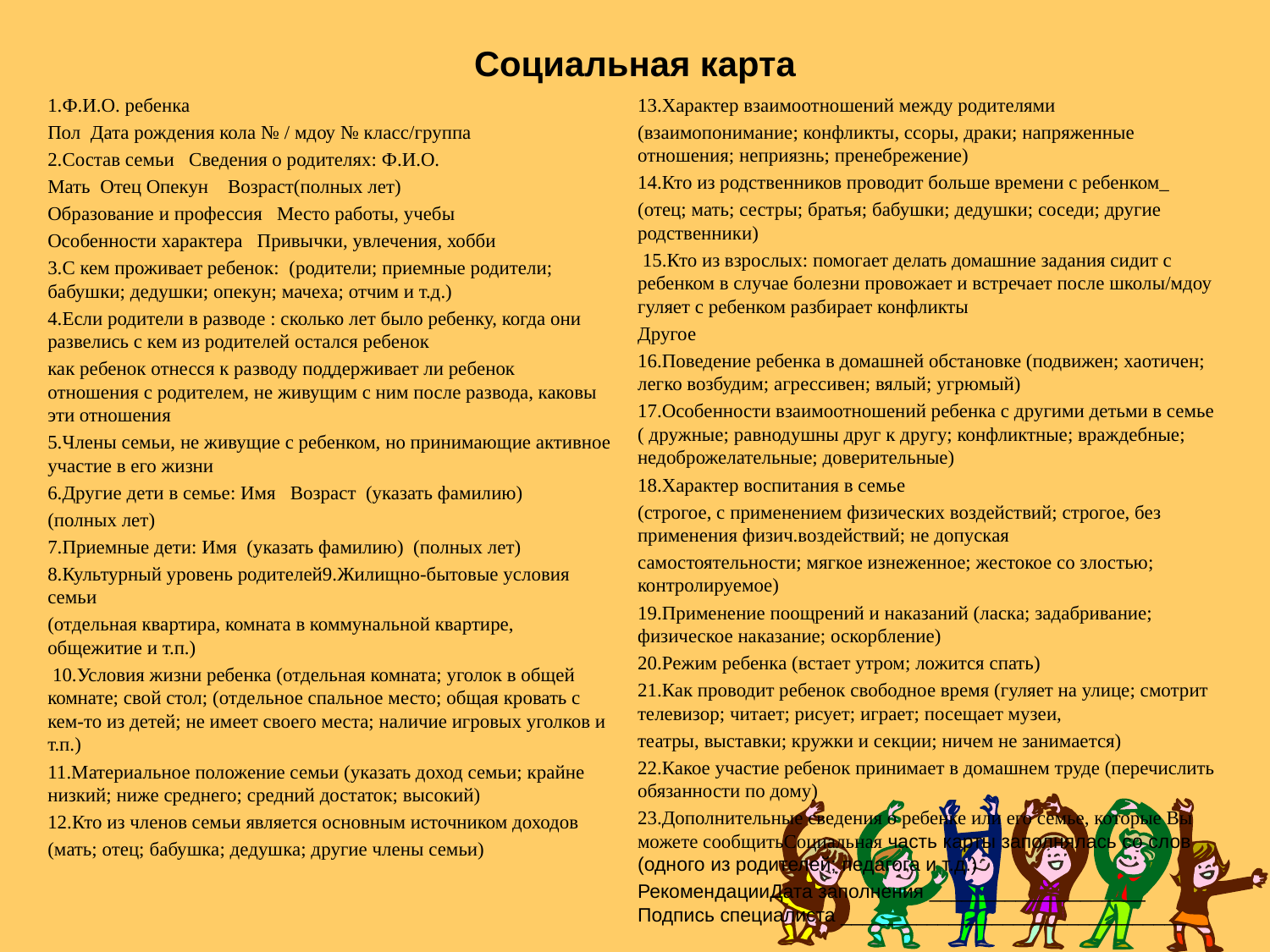

# Социальная карта
1.Ф.И.О. ребенка
Пол  Дата рождения кола № / мдоу № класс/группа
2.Состав семьи   Сведения о родителях: Ф.И.О.
Мать  Отец Опекун    Возраст(полных лет)
Образование и профессия   Место работы, учебы
Особенности характера   Привычки, увлечения, хобби
3.С кем проживает ребенок:  (родители; приемные родители; бабушки; дедушки; опекун; мачеха; отчим и т.д.)
4.Если родители в разводе : сколько лет было ребенку, когда они развелись с кем из родителей остался ребенок
как ребенок отнесся к разводу поддерживает ли ребенок отношения с родителем, не живущим с ним после развода, каковы эти отношения
5.Члены семьи, не живущие с ребенком, но принимающие активное участие в его жизни
6.Другие дети в семье: Имя   Возраст  (указать фамилию)
(полных лет)
7.Приемные дети: Имя  (указать фамилию)  (полных лет)
8.Культурный уровень родителей9.Жилищно-бытовые условия семьи
(отдельная квартира, комната в коммунальной квартире, общежитие и т.п.)
 10.Условия жизни ребенка (отдельная комната; уголок в общей комнате; свой стол; (отдельное спальное место; общая кровать с кем-то из детей; не имеет своего места; наличие игровых уголков и т.п.)
11.Материальное положение семьи (указать доход семьи; крайне низкий; ниже среднего; средний достаток; высокий)
12.Кто из членов семьи является основным источником доходов
(мать; отец; бабушка; дедушка; другие члены семьи)

13.Характер взаимоотношений между родителями
(взаимопонимание; конфликты, ссоры, драки; напряженные отношения; неприязнь; пренебрежение)
14.Кто из родственников проводит больше времени с ребенком_
(отец; мать; сестры; братья; бабушки; дедушки; соседи; другие родственники)
 15.Кто из взрослых: помогает делать домашние задания сидит с ребенком в случае болезни провожает и встречает после школы/мдоу  гуляет с ребенком разбирает конфликты
Другое
16.Поведение ребенка в домашней обстановке (подвижен; хаотичен; легко возбудим; агрессивен; вялый; угрюмый)
17.Особенности взаимоотношений ребенка с другими детьми в семье ( дружные; равнодушны друг к другу; конфликтные; враждебные; недоброжелательные; доверительные)
18.Характер воспитания в семье
(строгое, с применением физических воздействий; строгое, без применения физич.воздействий; не допуская
самостоятельности; мягкое изнеженное; жестокое со злостью; контролируемое)
19.Применение поощрений и наказаний (ласка; задабривание; физическое наказание; оскорбление)
20.Режим ребенка (встает утром; ложится спать)
21.Как проводит ребенок свободное время (гуляет на улице; смотрит телевизор; читает; рисует; играет; посещает музеи,
театры, выставки; кружки и секции; ничем не занимается)
22.Какое участие ребенок принимает в домашнем труде (перечислить обязанности по дому)
23.Дополнительные сведения о ребенке или его семье, которые Вы можете сообщитьСоциальная часть карты заполнялась со слов (одного из родителей; педагога и т.д.)
РекомендацииДата заполнения ____________________ Подпись специалиста ________________________________